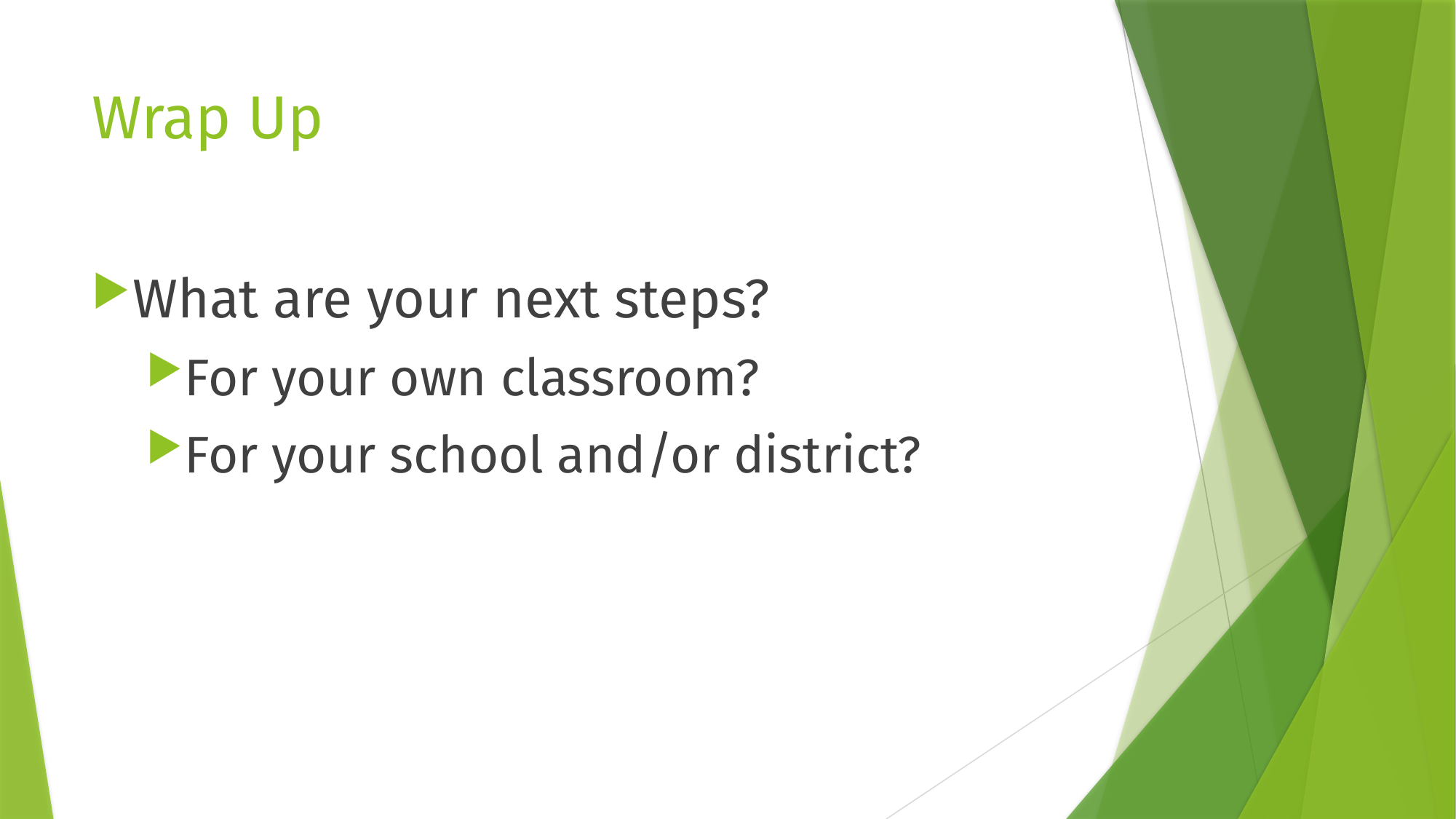

# Wrap Up
What are your next steps?
For your own classroom?
For your school and/or district?